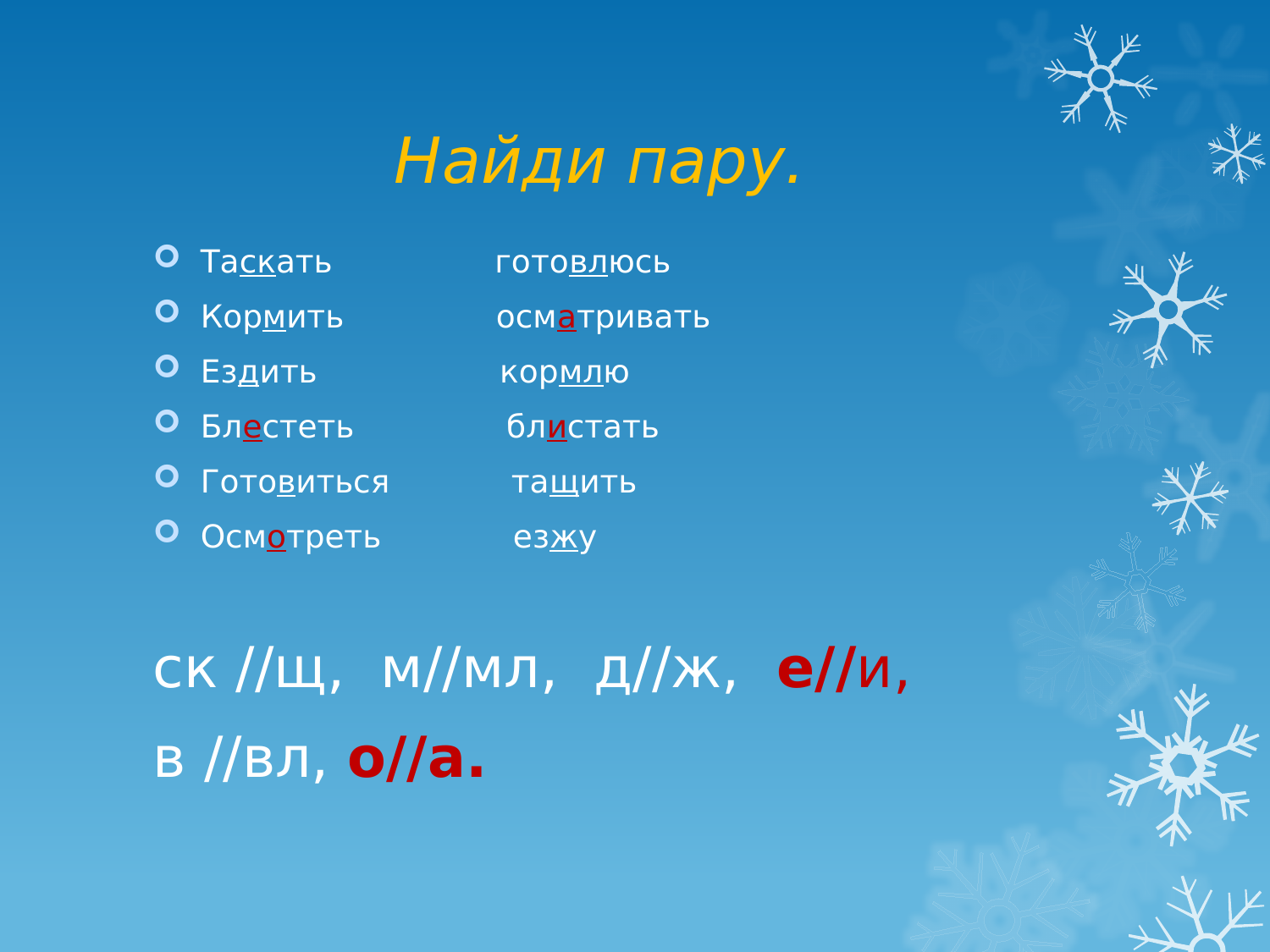

# Найди пару.
Таскать                готовлюсь
Кормить               осматривать
Ездить                  кормлю
Блестеть               блистать
Готовиться            тащить
Осмотреть             езжу

ск //щ,  м//мл,  д//ж,  е//и,
в //вл, о//а.